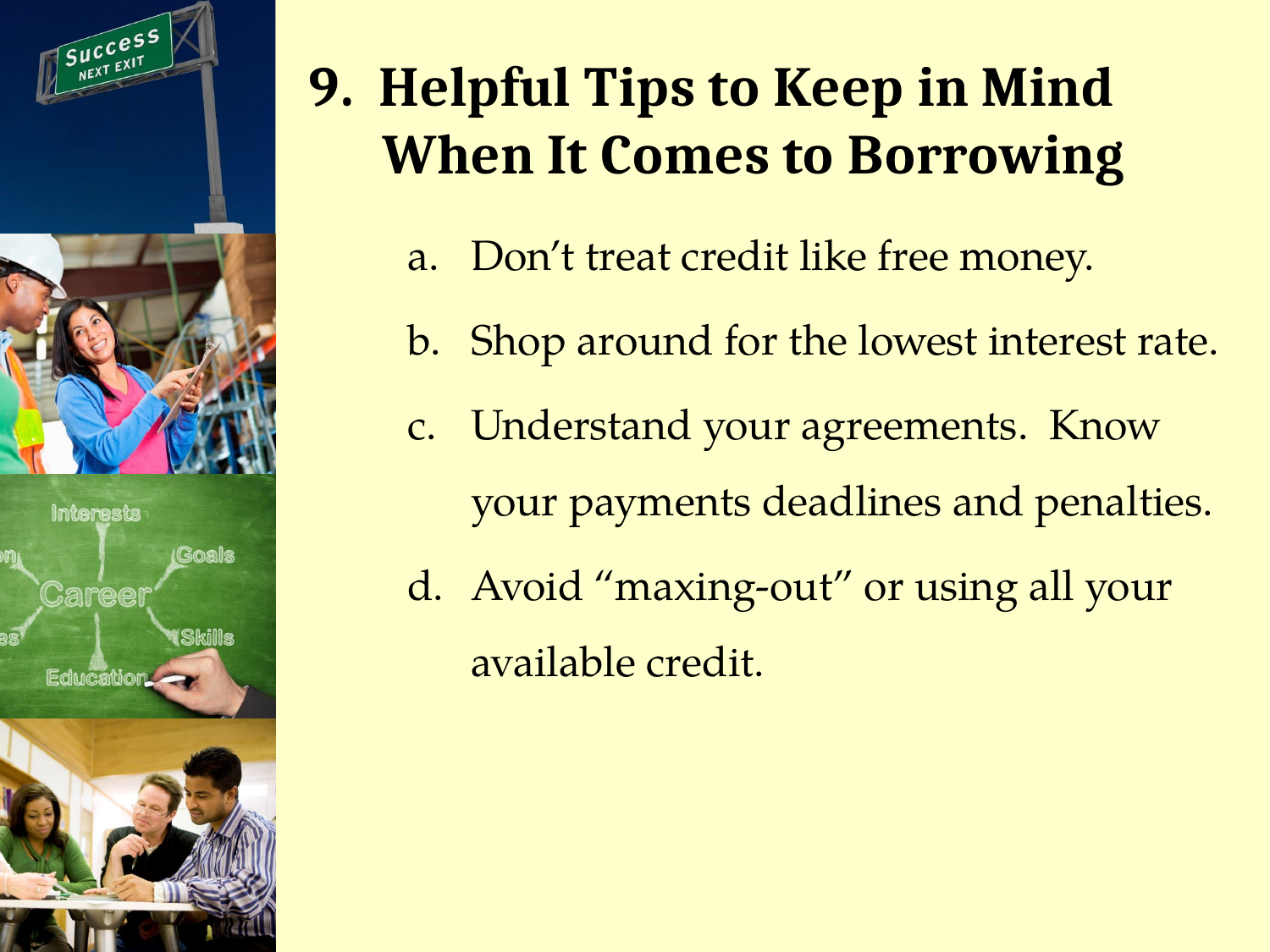

# 9.  Helpful Tips to Keep in Mind When It Comes to Borrowing
Don’t treat credit like free money.
Shop around for the lowest interest rate.
Understand your agreements.  Know your payments deadlines and penalties.
Avoid “maxing-out” or using all your available credit.